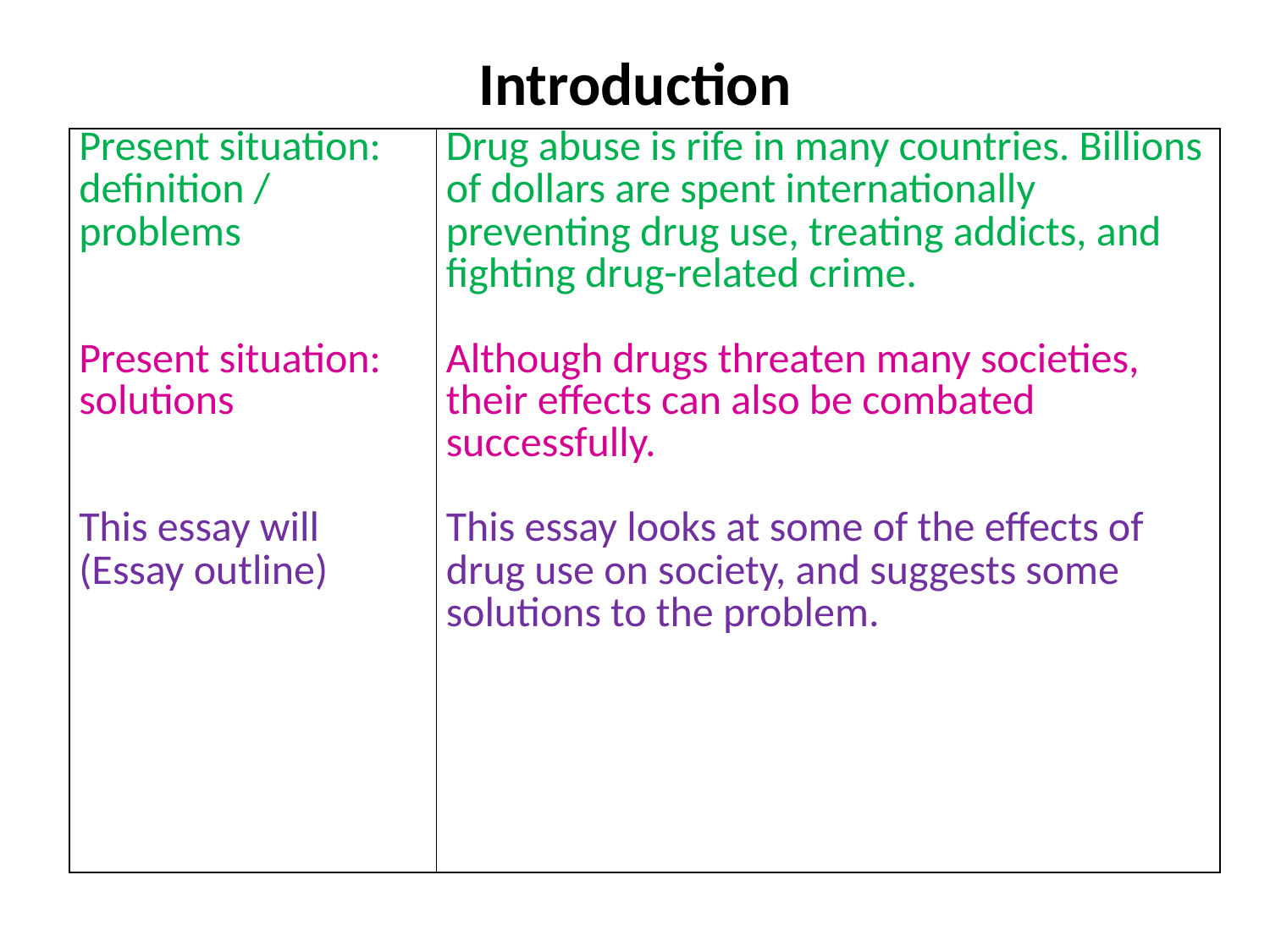

# Introduction
| Present situation: definition / problems Present situation: solutions This essay will (Essay outline) | Drug abuse is rife in many countries. Billions of dollars are spent internationally preventing drug use, treating addicts, and fighting drug-related crime. Although drugs threaten many societies, their effects can also be combated successfully. This essay looks at some of the effects of drug use on society, and suggests some solutions to the problem. |
| --- | --- |